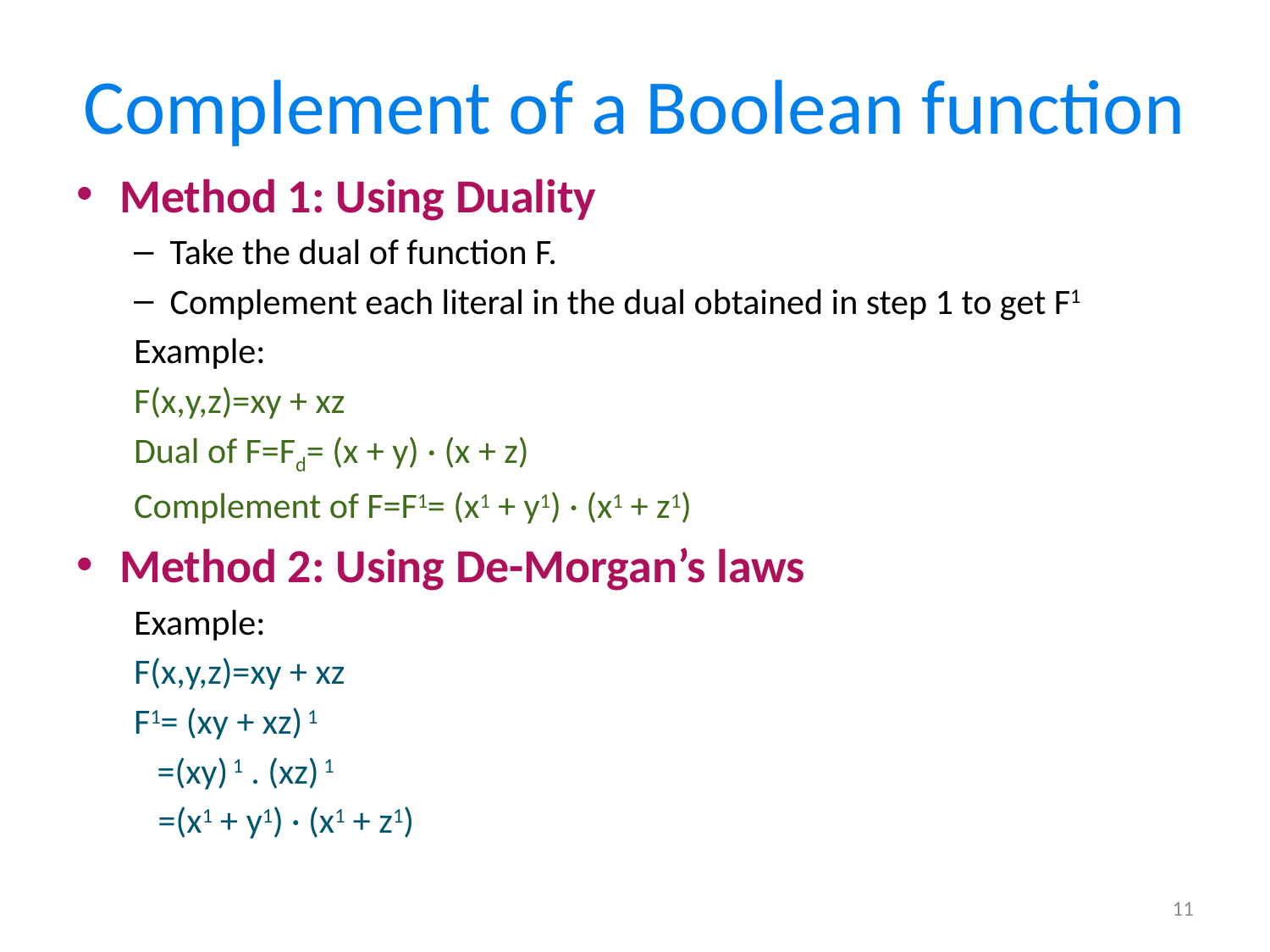

# Complement of a Boolean function
Method 1: Using Duality
Take the dual of function F.
Complement each literal in the dual obtained in step 1 to get F1
Example:
F(x,y,z)=xy + xz
Dual of F=Fd= (x + y) · (x + z)
Complement of F=F1= (x1 + y1) · (x1 + z1)
Method 2: Using De-Morgan’s laws
Example:
F(x,y,z)=xy + xz
F1= (xy + xz) 1
     =(xy) 1 . (xz) 1
   =(x1 + y1) · (x1 + z1)

11